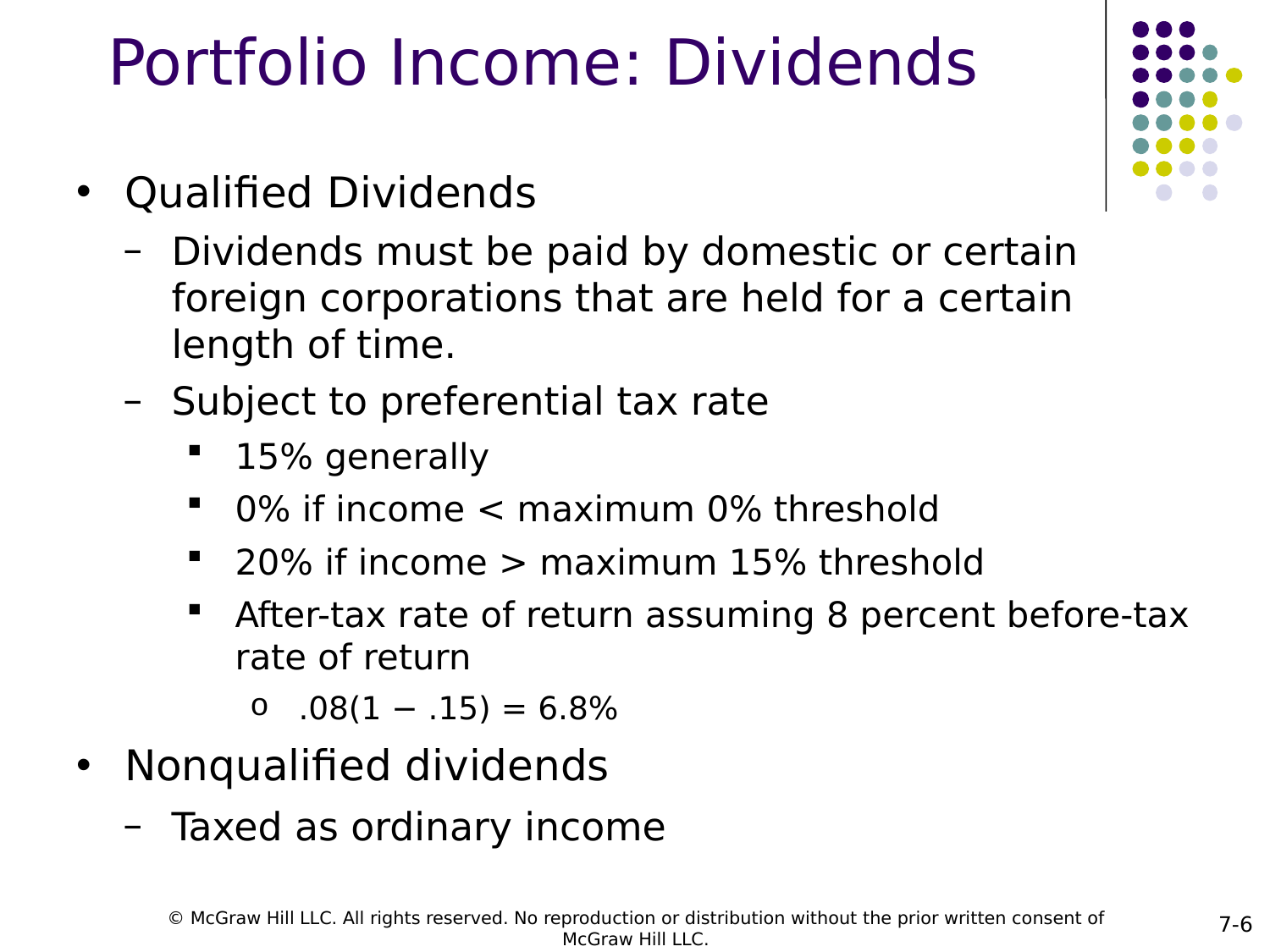

# Portfolio Income: Dividends
Qualified Dividends
Dividends must be paid by domestic or certain foreign corporations that are held for a certain length of time.
Subject to preferential tax rate
15% generally
0% if income < maximum 0% threshold
20% if income > maximum 15% threshold
After-tax rate of return assuming 8 percent before-tax rate of return
.08(1 − .15) = 6.8%
Nonqualified dividends
Taxed as ordinary income
7-6